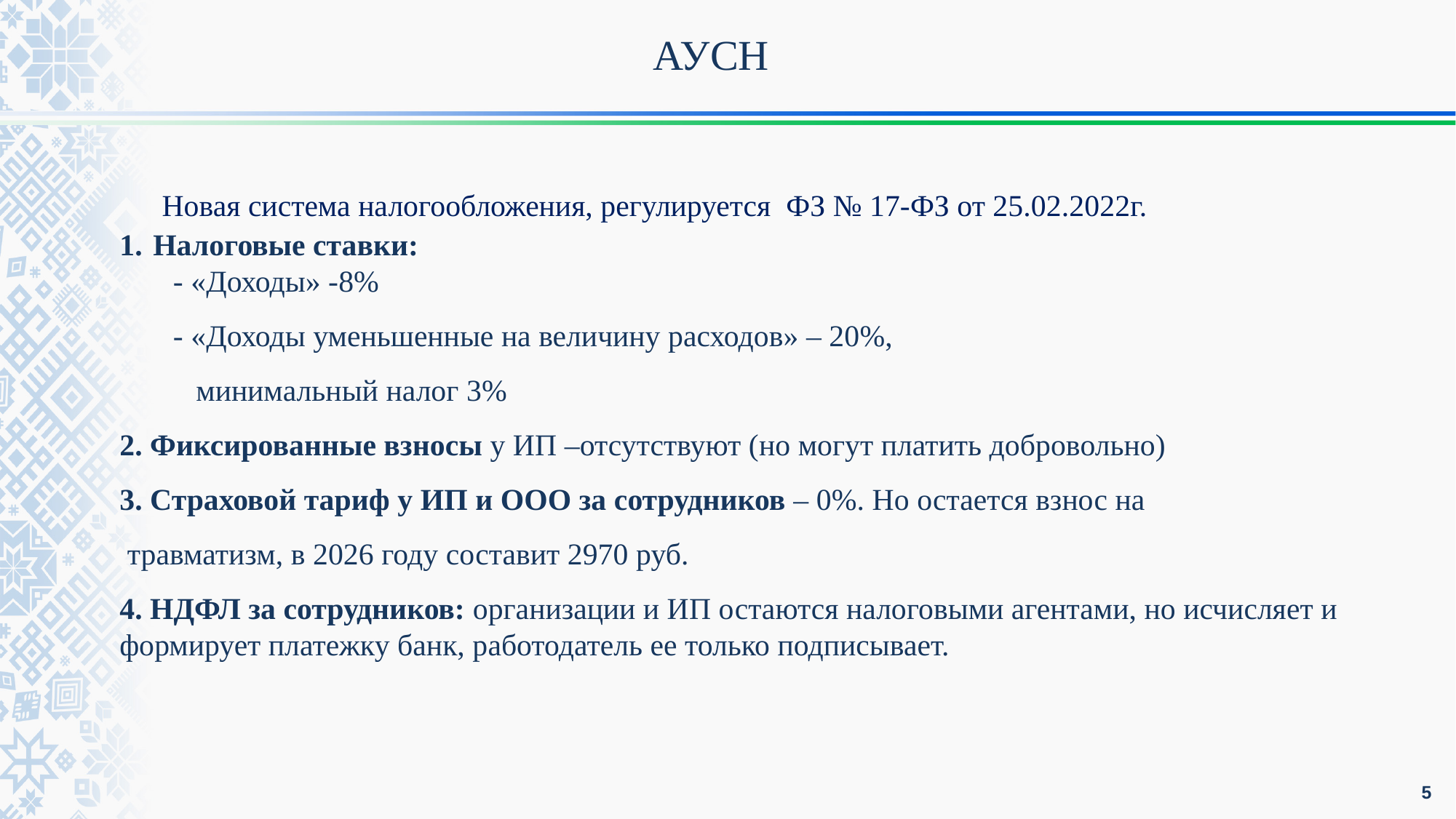

АУСН

    Новая система налогообложения, регулируется  ФЗ № 17-ФЗ от 25.02.2022г.
1. Налоговые ставки:
       - «Доходы» -8%
       - «Доходы уменьшенные на величину расходов» – 20%,
          минимальный налог 3%
2. Фиксированные взносы у ИП –отсутствуют (но могут платить добровольно)
3. Страховой тариф у ИП и ООО за сотрудников – 0%. Но остается взнос на
 травматизм, в 2026 году составит 2970 руб.
4. НДФЛ за сотрудников: организации и ИП остаются налоговыми агентами, но исчисляет и формирует платежку банк, работодатель ее только подписывает.

5